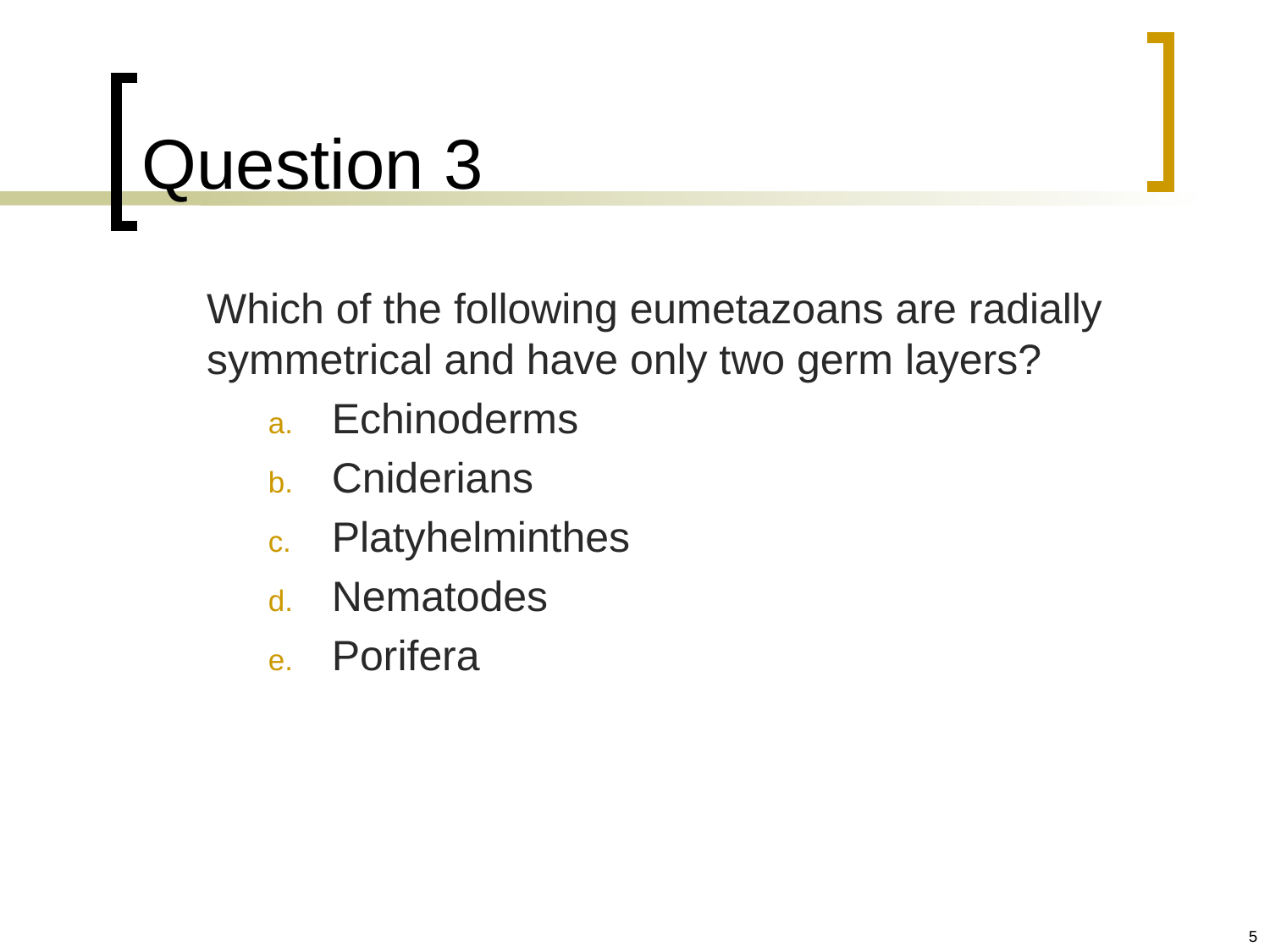

# Question 3
	Which of the following eumetazoans are radially symmetrical and have only two germ layers?
Echinoderms
Cniderians
Platyhelminthes
Nematodes
Porifera